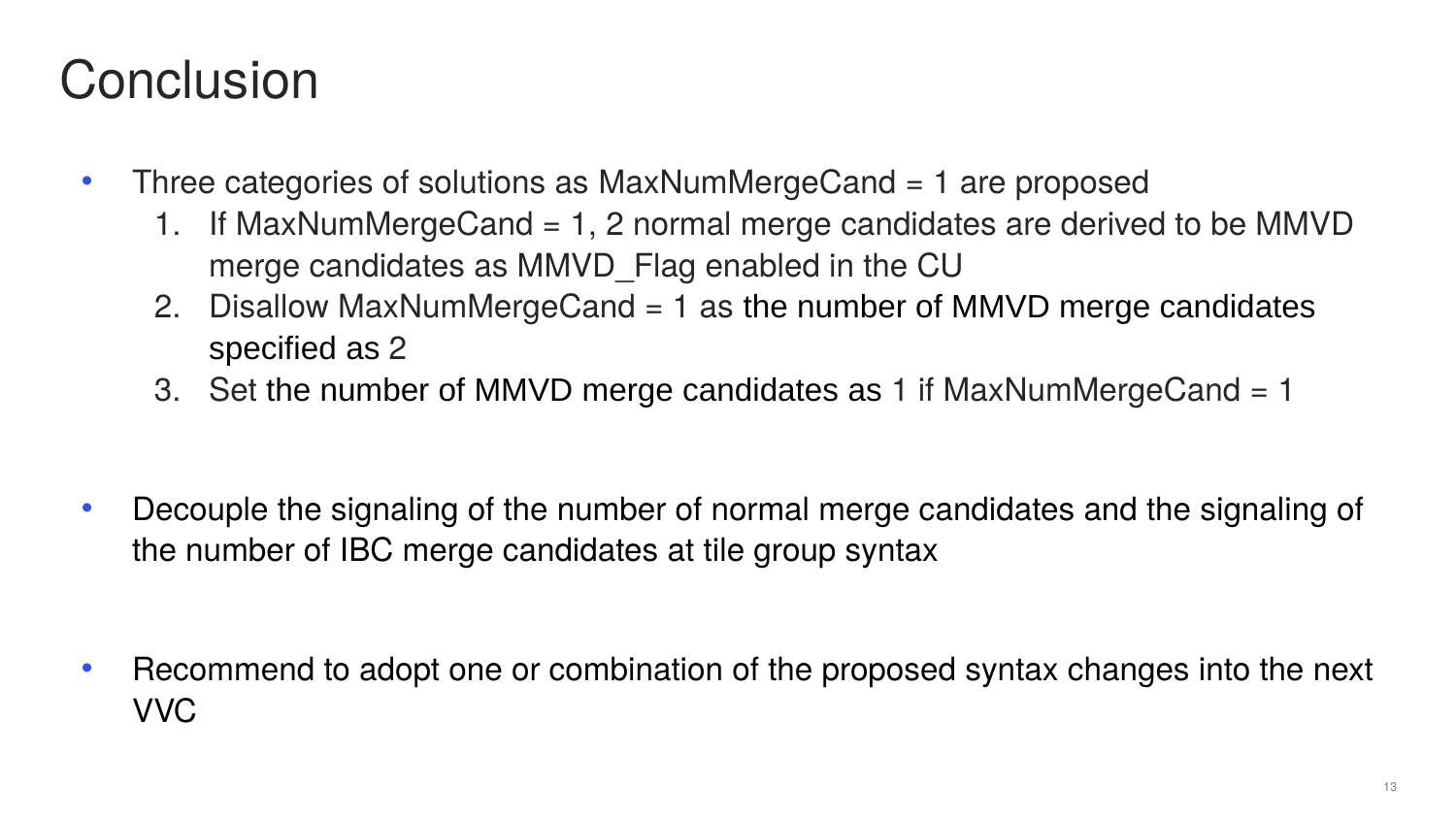

# Conclusion
Three categories of solutions as MaxNumMergeCand = 1 are proposed
If MaxNumMergeCand = 1, 2 normal merge candidates are derived to be MMVD merge candidates as MMVD_Flag enabled in the CU
Disallow MaxNumMergeCand = 1 as the number of MMVD merge candidates specified as 2
Set the number of MMVD merge candidates as 1 if MaxNumMergeCand = 1

Decouple the signaling of the number of normal merge candidates and the signaling of the number of IBC merge candidates at tile group syntax

Recommend to adopt one or combination of the proposed syntax changes into the next VVC